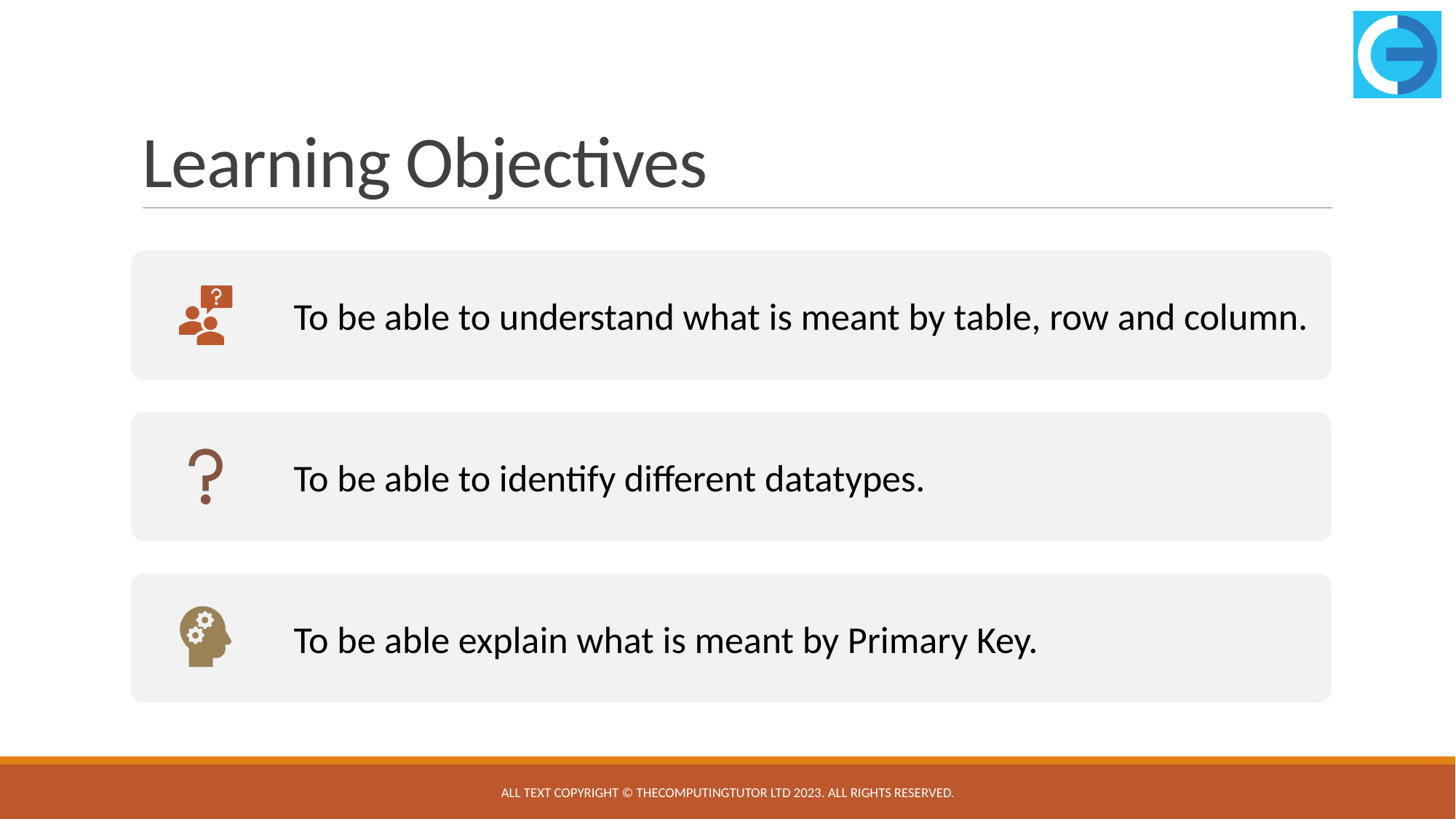

# Learning Objectives
To be able to understand what is meant by table, row and column.
To be able to identify different datatypes.
To be able explain what is meant by Primary Key.
All text copyright © TheComputingTutor Ltd 2023. All rights Reserved.